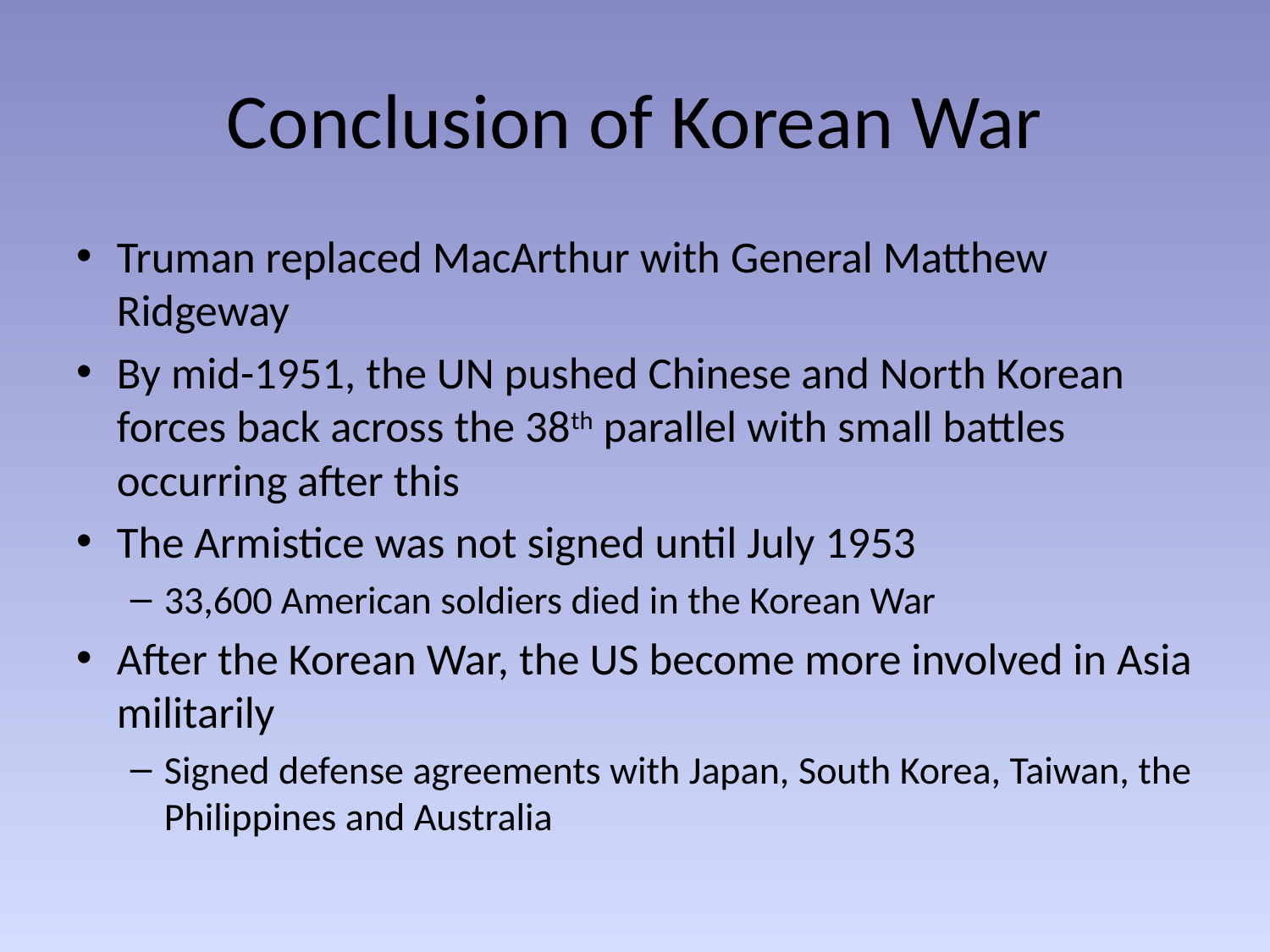

# Conclusion of Korean War
Truman replaced MacArthur with General Matthew Ridgeway
By mid-1951, the UN pushed Chinese and North Korean forces back across the 38th parallel with small battles occurring after this
The Armistice was not signed until July 1953
33,600 American soldiers died in the Korean War
After the Korean War, the US become more involved in Asia militarily
Signed defense agreements with Japan, South Korea, Taiwan, the Philippines and Australia